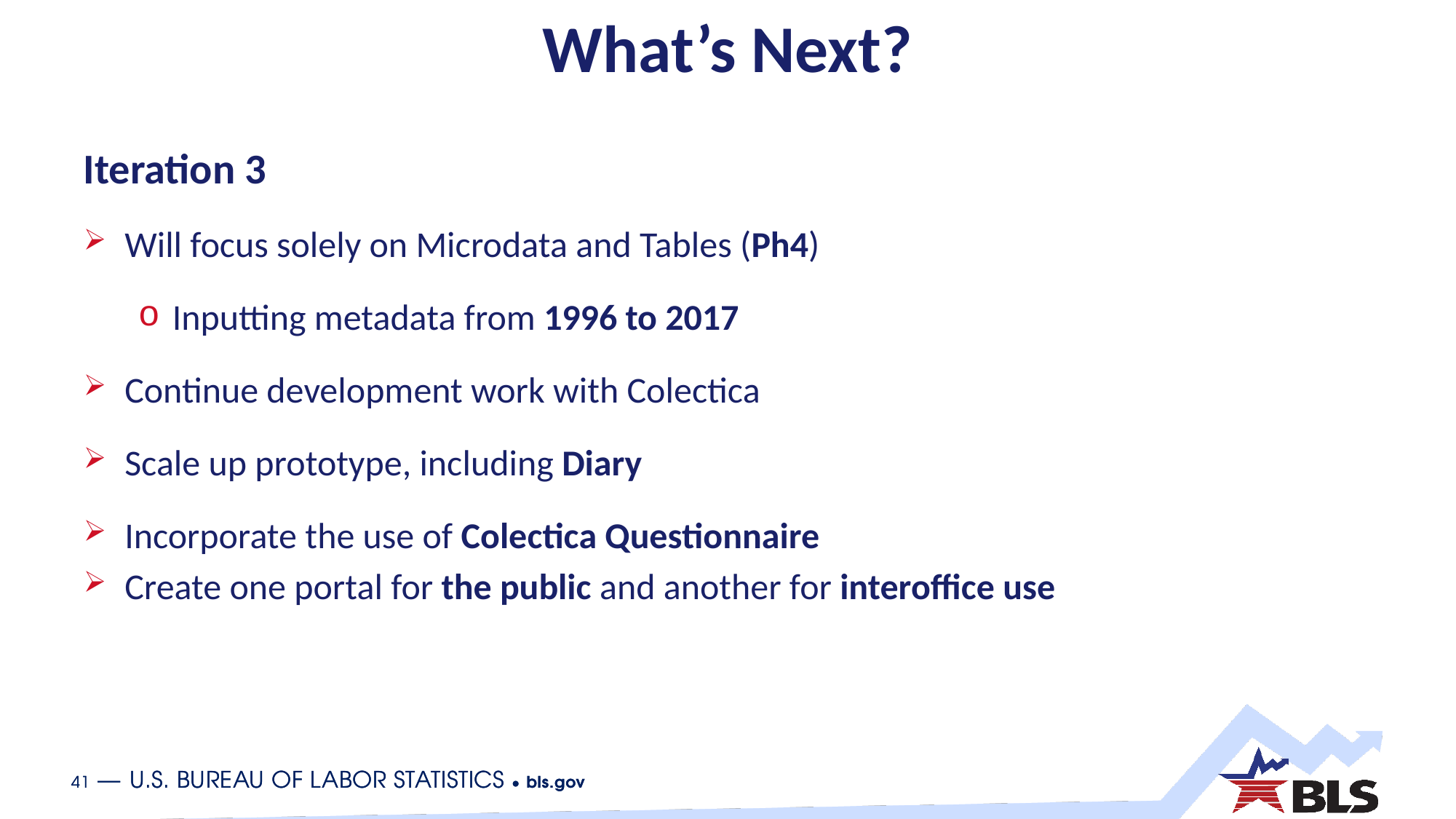

# What’s Next?
Iteration 3
Will focus solely on Microdata and Tables (Ph4)
Inputting metadata from 1996 to 2017
Continue development work with Colectica
Scale up prototype, including Diary
Incorporate the use of Colectica Questionnaire
Create one portal for the public and another for interoffice use